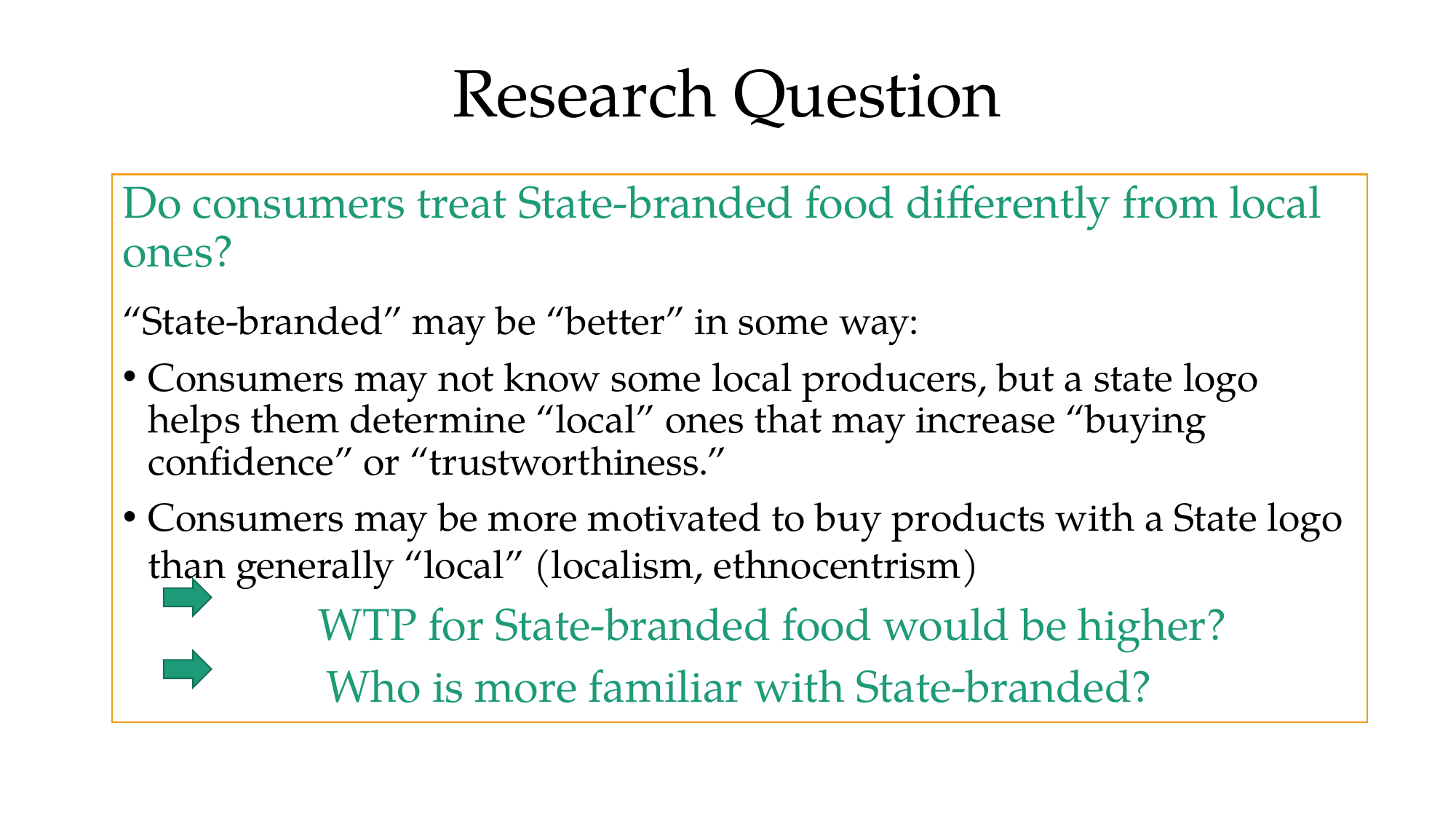

# Research Question
Do consumers treat State-branded food differently from local ones?
“State-branded” may be “better” in some way:
Consumers may not know some local producers, but a state logo helps them determine “local” ones that may increase “buying confidence” or “trustworthiness.”
Consumers may be more motivated to buy products with a State logo than generally “local” (localism, ethnocentrism)
      WTP for State-branded food would be higher?
Who is more familiar with State-branded?